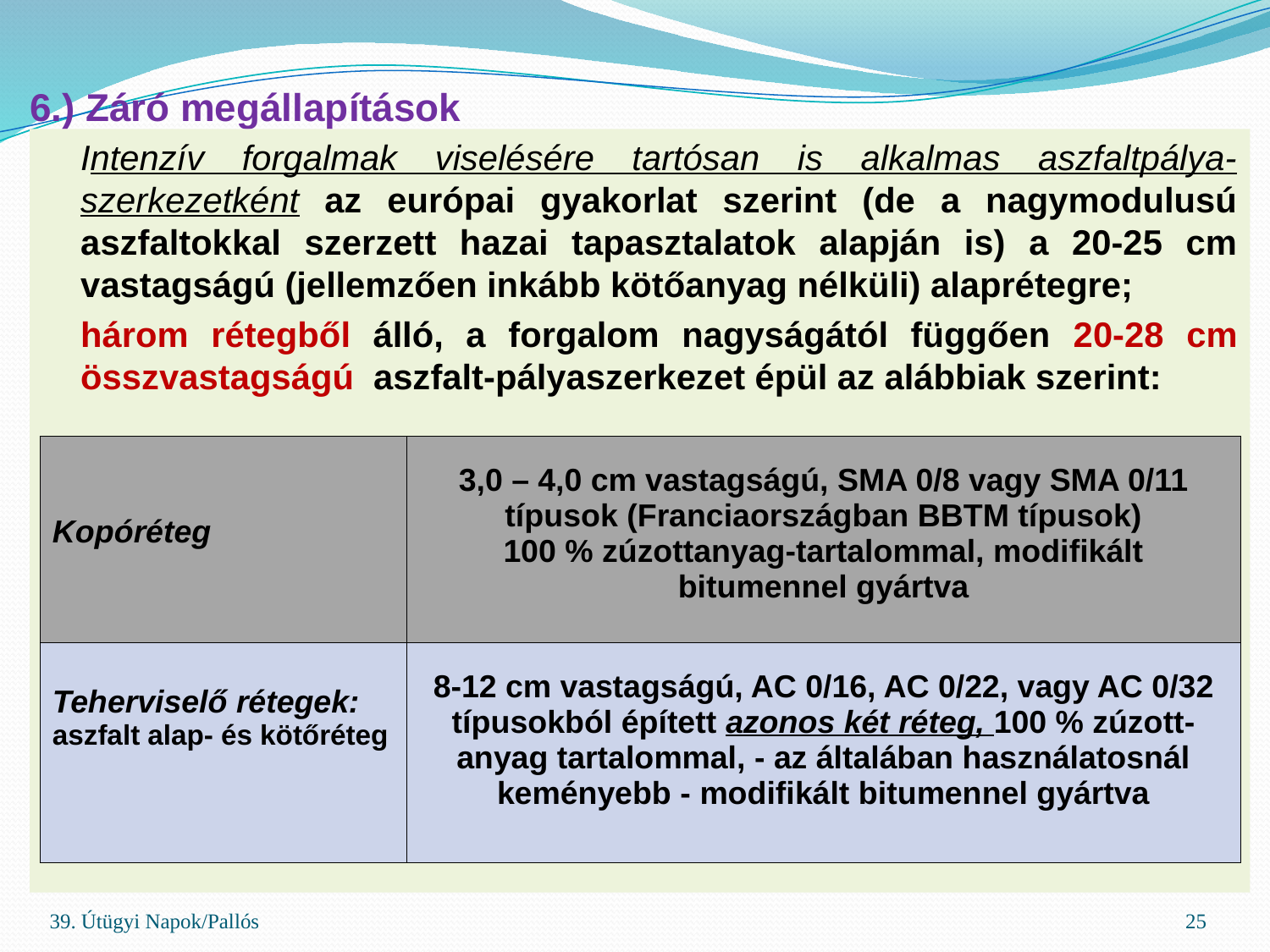

# 6.) Záró megállapítások
	Intenzív forgalmak viselésére tartósan is alkalmas aszfaltpálya-szerkezetként az európai gyakorlat szerint (de a nagymodulusú aszfaltokkal szerzett hazai tapasztalatok alapján is) a 20-25 cm vastagságú (jellemzően inkább kötőanyag nélküli) alaprétegre;
	három rétegből álló, a forgalom nagyságától függően 20-28 cm összvastagságú  aszfalt-pályaszerkezet épül az alábbiak szerint:

| Kopóréteg | 3,0 – 4,0 cm vastagságú, SMA 0/8 vagy SMA 0/11 típusok (Franciaországban BBTM típusok) 100 % zúzottanyag-tartalommal, modifikált bitumennel gyártva |
| --- | --- |
| Teherviselő rétegek: aszfalt alap- és kötőréteg | 8-12 cm vastagságú, AC 0/16, AC 0/22, vagy AC 0/32 típusokból épített azonos két réteg, 100 % zúzott-anyag tartalommal, - az általában használatosnál keményebb - modifikált bitumennel gyártva |
39. Útügyi Napok/Pallós
25